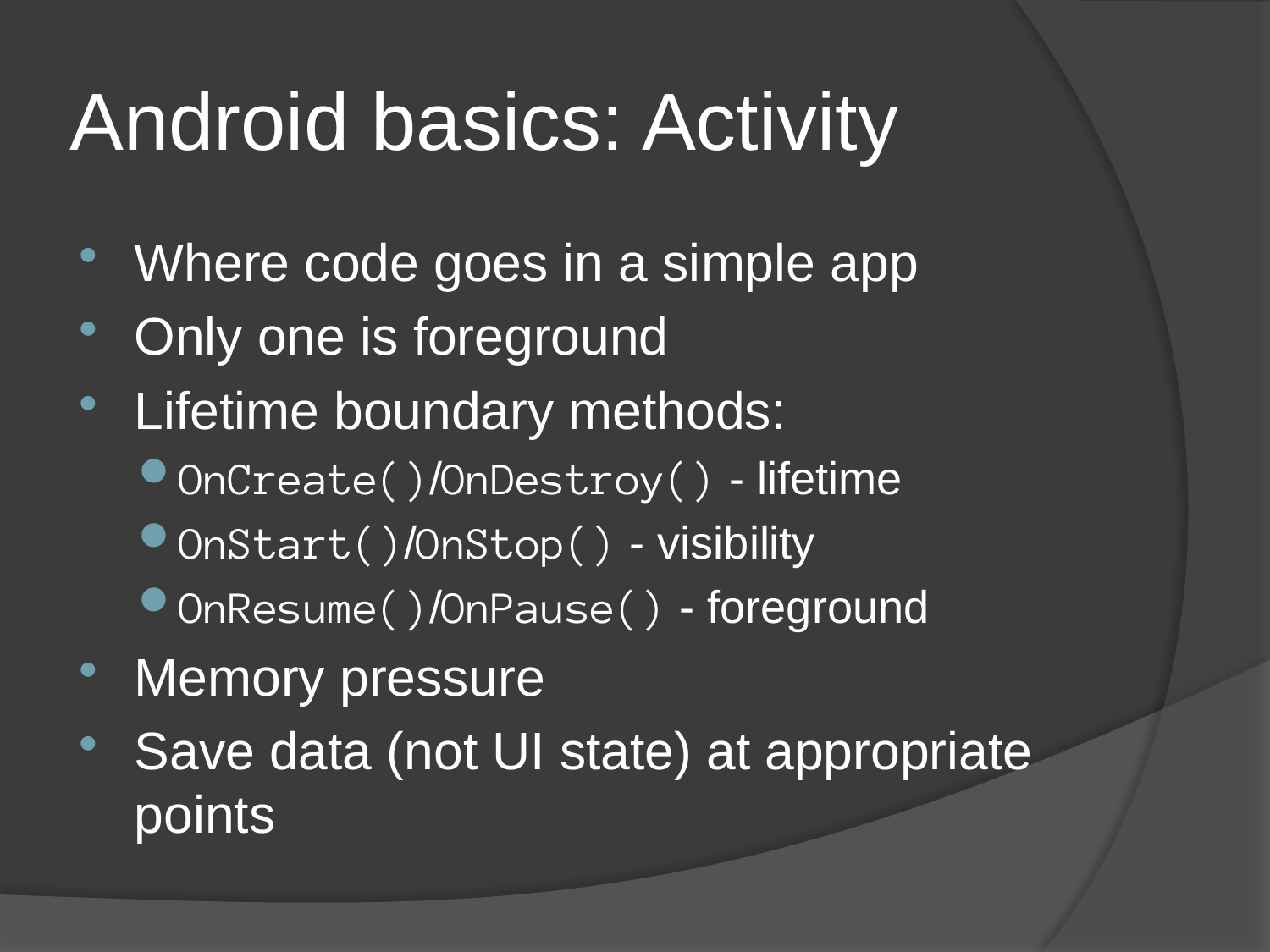

# Android basics: Activity
Where code goes in a simple app
Only one is foreground
Lifetime boundary methods:
OnCreate()/OnDestroy() - lifetime
OnStart()/OnStop() - visibility
OnResume()/OnPause() - foreground
Memory pressure
Save data (not UI state) at appropriate points